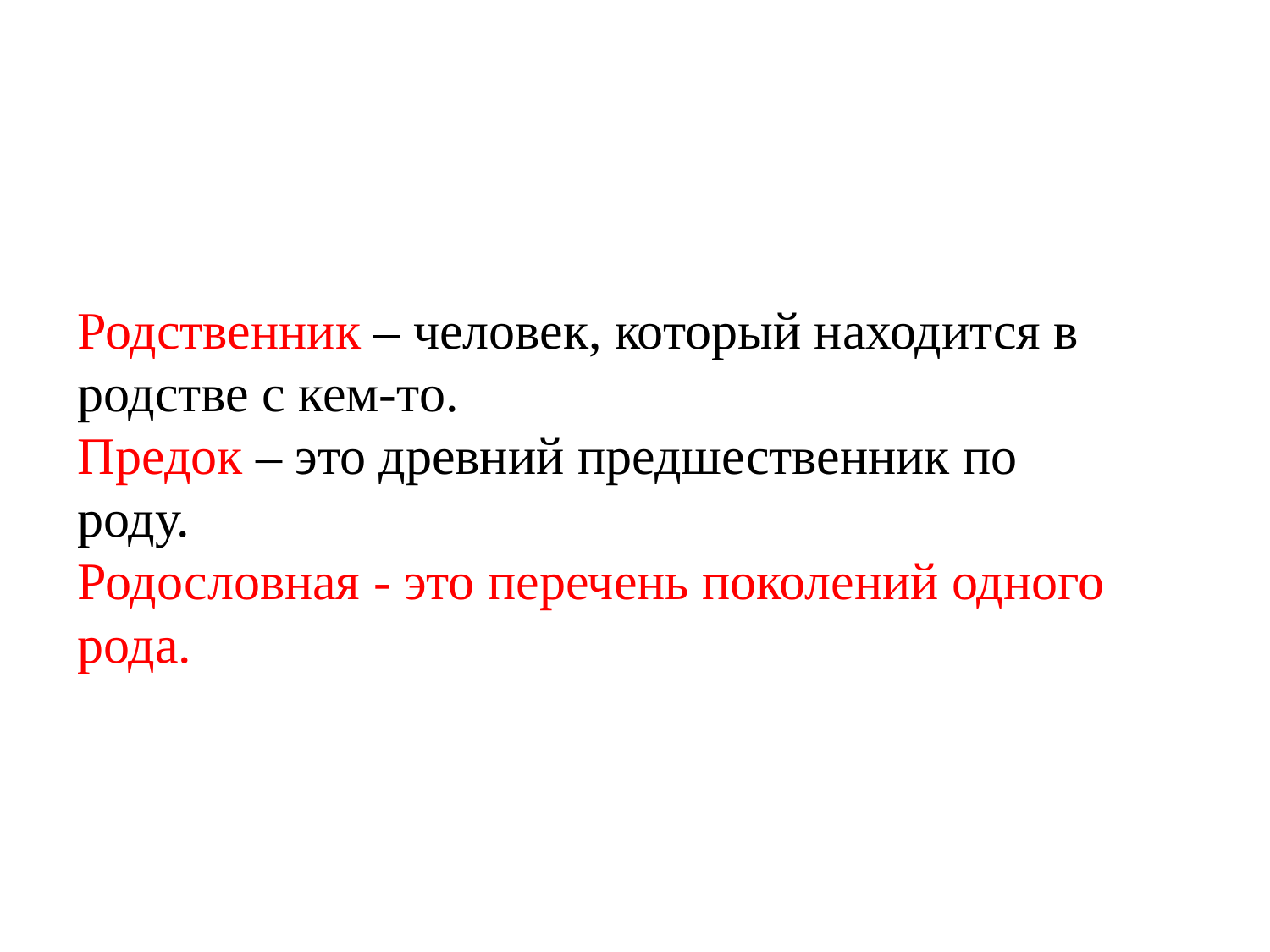

# Родственник – человек, который находится в родстве с кем-то. Предок – это древний предшественник по роду. Родословная - это перечень поколений одного рода.